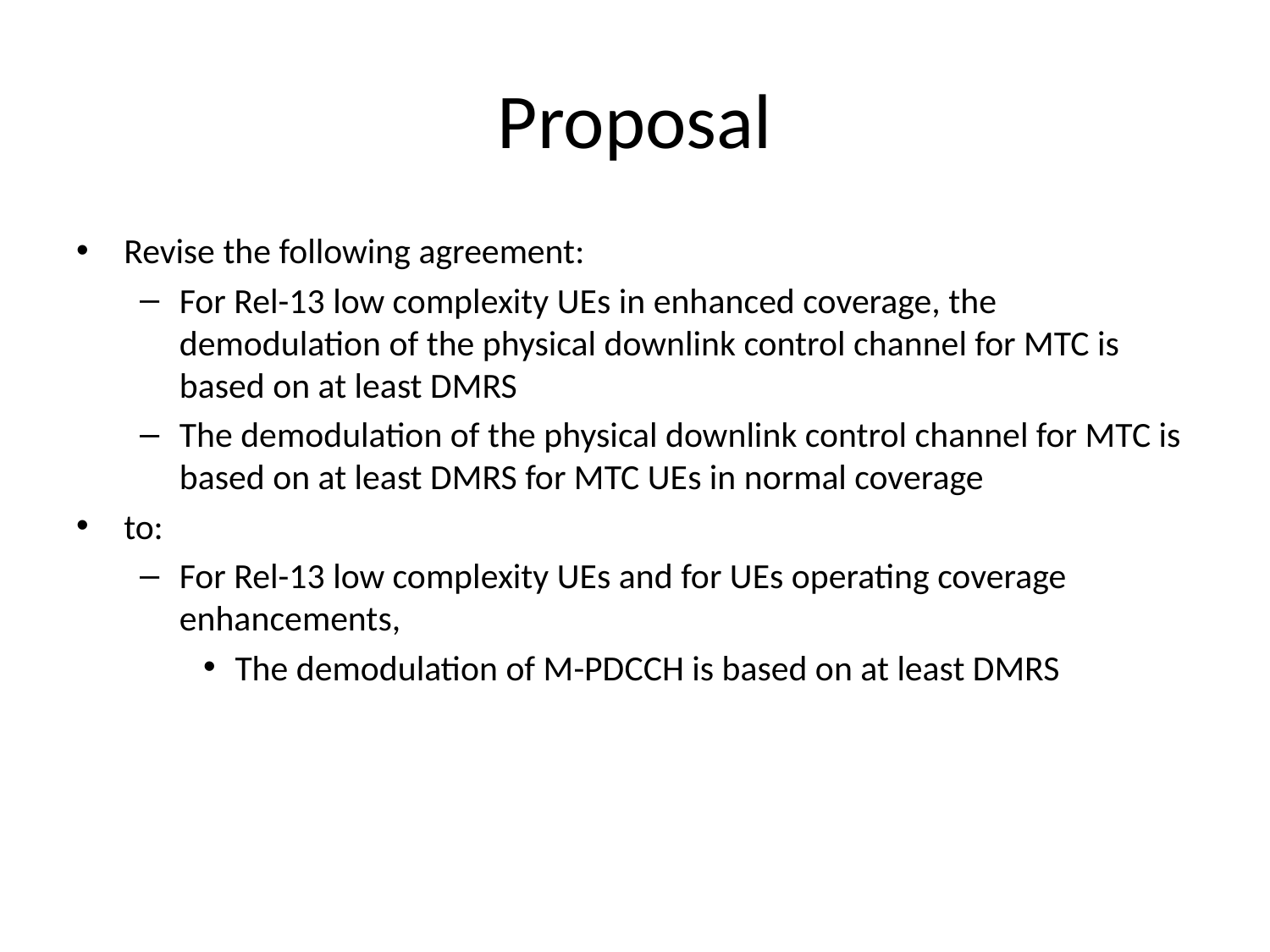

# Proposal
Revise the following agreement:
For Rel-13 low complexity UEs in enhanced coverage, the demodulation of the physical downlink control channel for MTC is based on at least DMRS
The demodulation of the physical downlink control channel for MTC is based on at least DMRS for MTC UEs in normal coverage
to:
For Rel-13 low complexity UEs and for UEs operating coverage enhancements,
The demodulation of M-PDCCH is based on at least DMRS